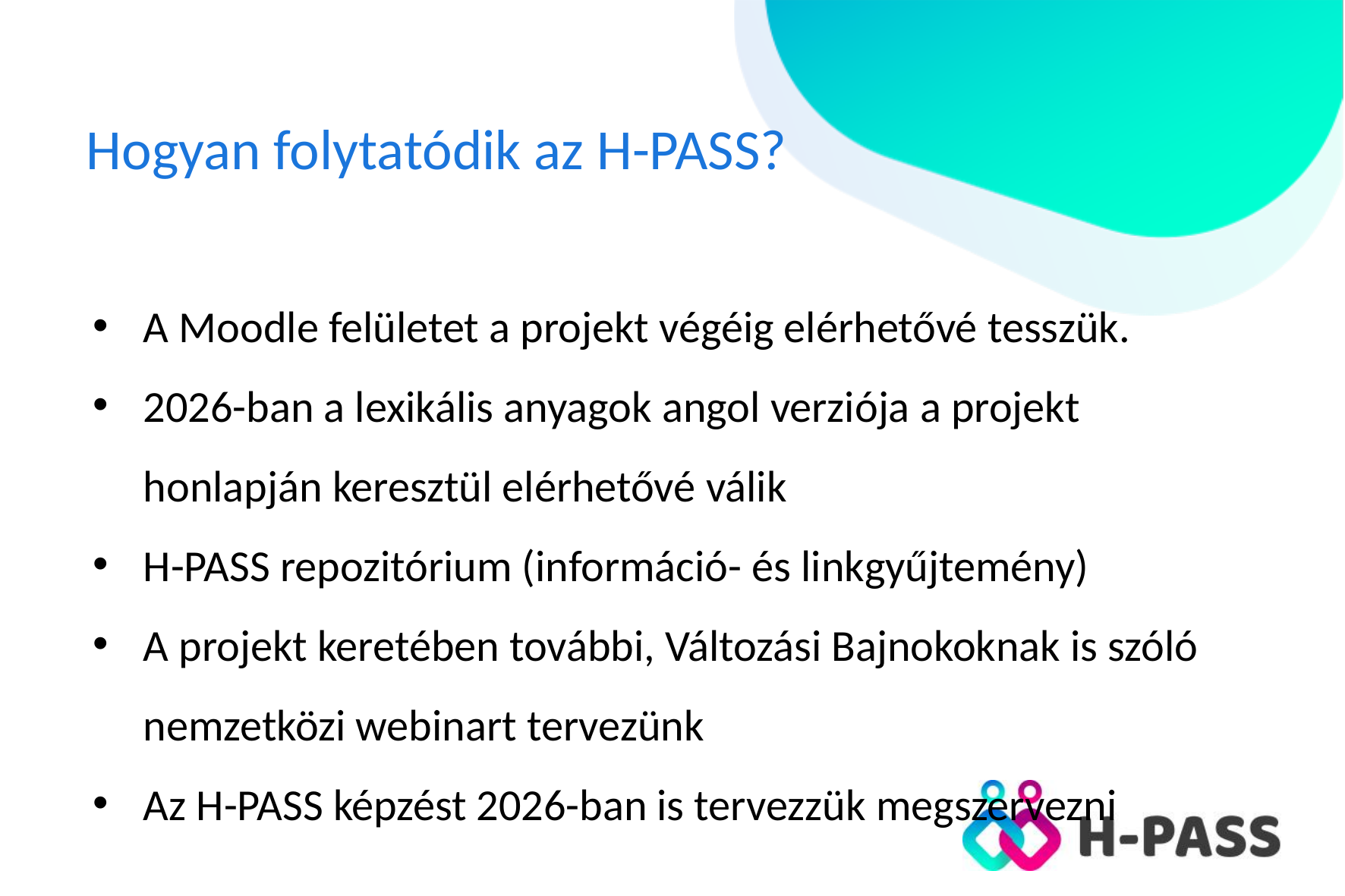

# Hogyan folytatódik az H-PASS?
A Moodle felületet a projekt végéig elérhetővé tesszük.
2026-ban a lexikális anyagok angol verziója a projekt honlapján keresztül elérhetővé válik
H-PASS repozitórium (információ- és linkgyűjtemény)
A projekt keretében további, Változási Bajnokoknak is szóló nemzetközi webinart tervezünk
Az H-PASS képzést 2026-ban is tervezzük megszervezni